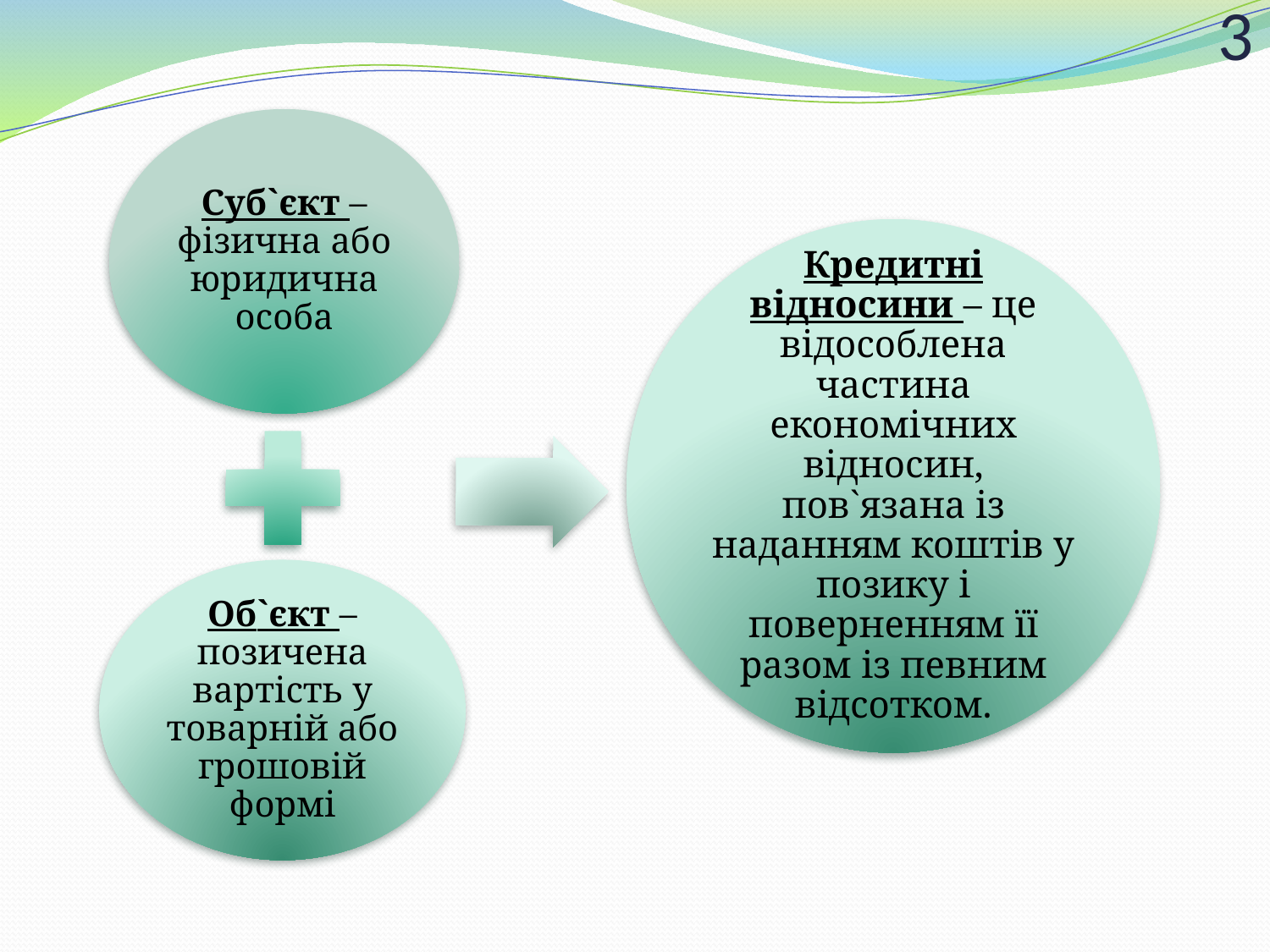

# 3
Суб`єкт – фізична або юридична особа

Об`єкт – позичена вартість у товарній або грошовій формі

Кредитні відносини – це відособлена частина економічних відносин, пов`язана із наданням коштів у позику і поверненням її разом із певним відсотком.